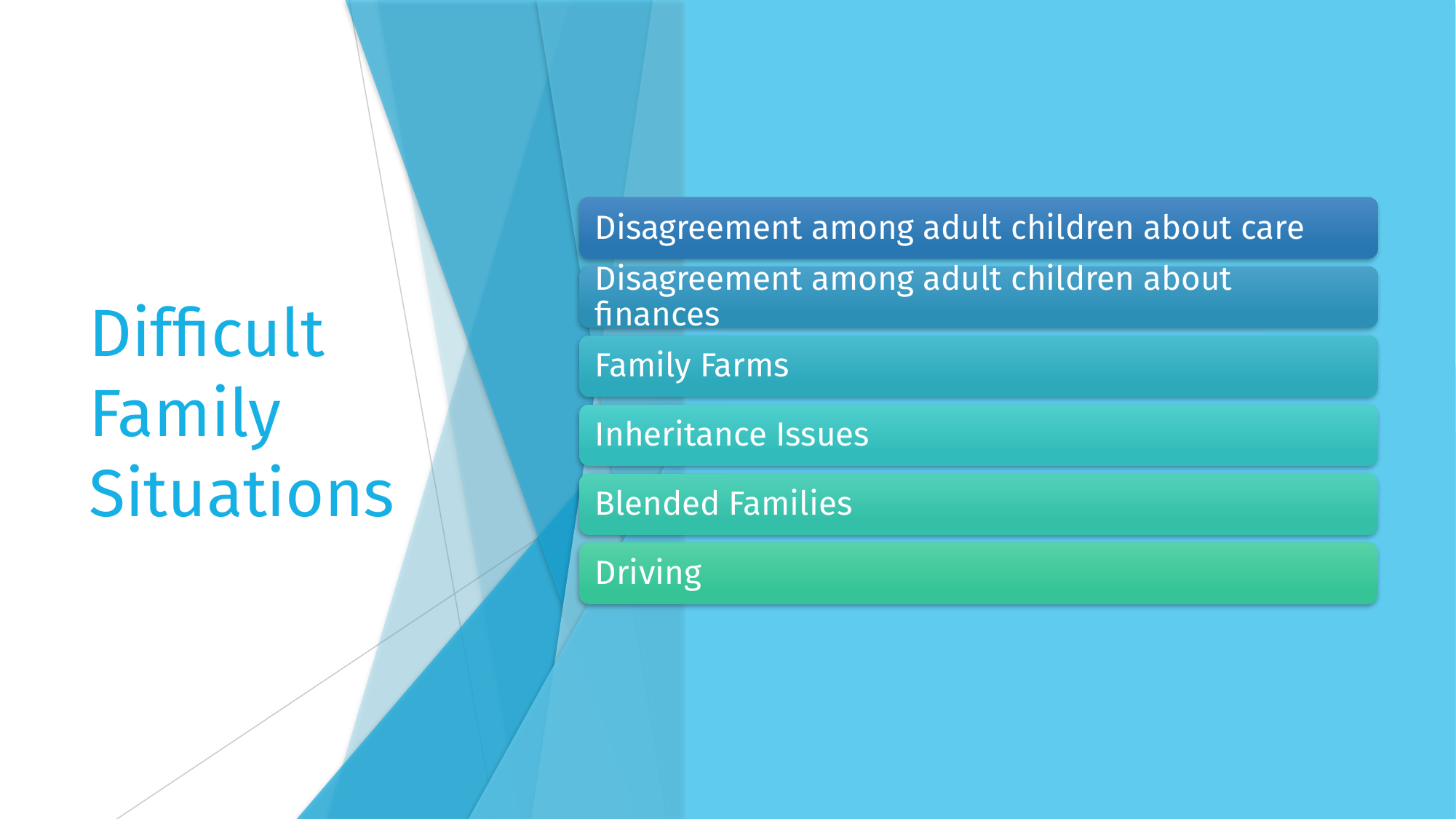

Disagreement among adult children about care
Disagreement among adult children about finances
Family Farms
Inheritance Issues
Blended Families
Driving
# Difficult Family Situations